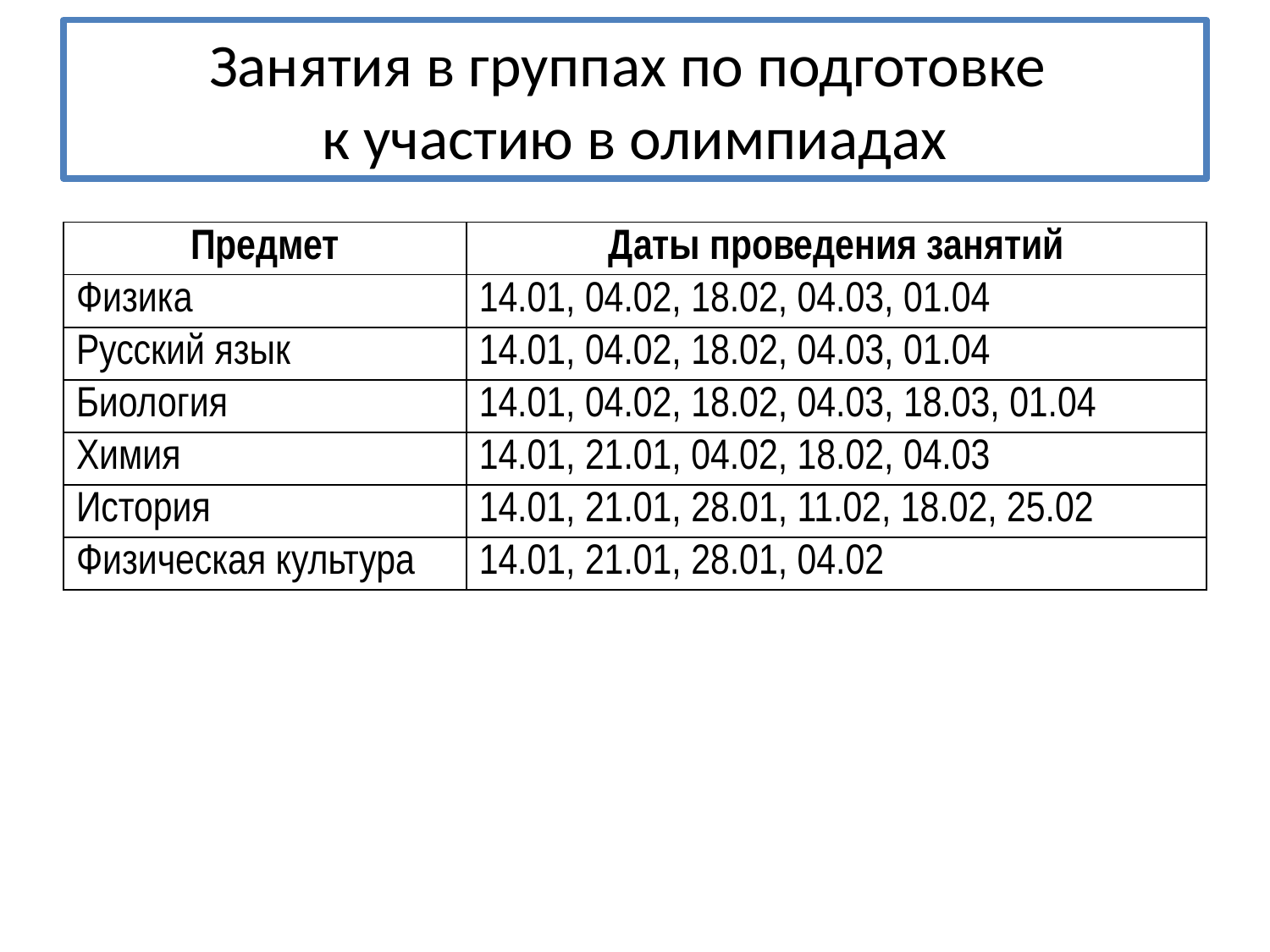

# Занятия в группах по подготовке к участию в олимпиадах
| Предмет | Даты проведения занятий |
| --- | --- |
| Физика | 14.01, 04.02, 18.02, 04.03, 01.04 |
| Русский язык | 14.01, 04.02, 18.02, 04.03, 01.04 |
| Биология | 14.01, 04.02, 18.02, 04.03, 18.03, 01.04 |
| Химия | 14.01, 21.01, 04.02, 18.02, 04.03 |
| История | 14.01, 21.01, 28.01, 11.02, 18.02, 25.02 |
| Физическая культура | 14.01, 21.01, 28.01, 04.02 |